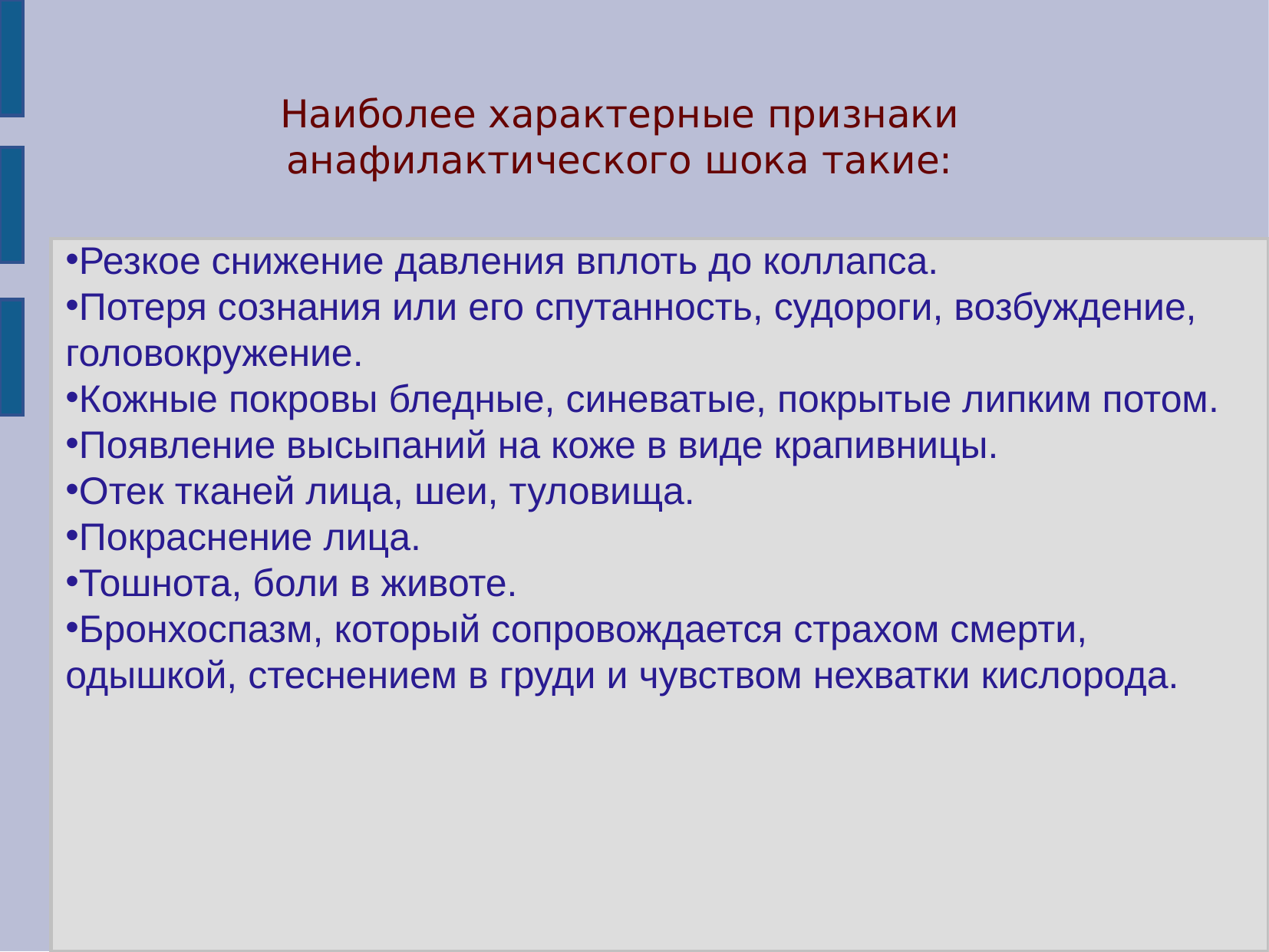

# Наиболее характерные признаки анафилактического шока такие:
Резкое снижение давления вплоть до коллапса.
Потеря сознания или его спутанность, судороги, возбуждение, головокружение.
Кожные покровы бледные, синеватые, покрытые липким потом.
Появление высыпаний на коже в виде крапивницы.
Отек тканей лица, шеи, туловища.
Покраснение лица.
Тошнота, боли в животе.
Бронхоспазм, который сопровождается страхом смерти, одышкой, стеснением в груди и чувством нехватки кислорода.